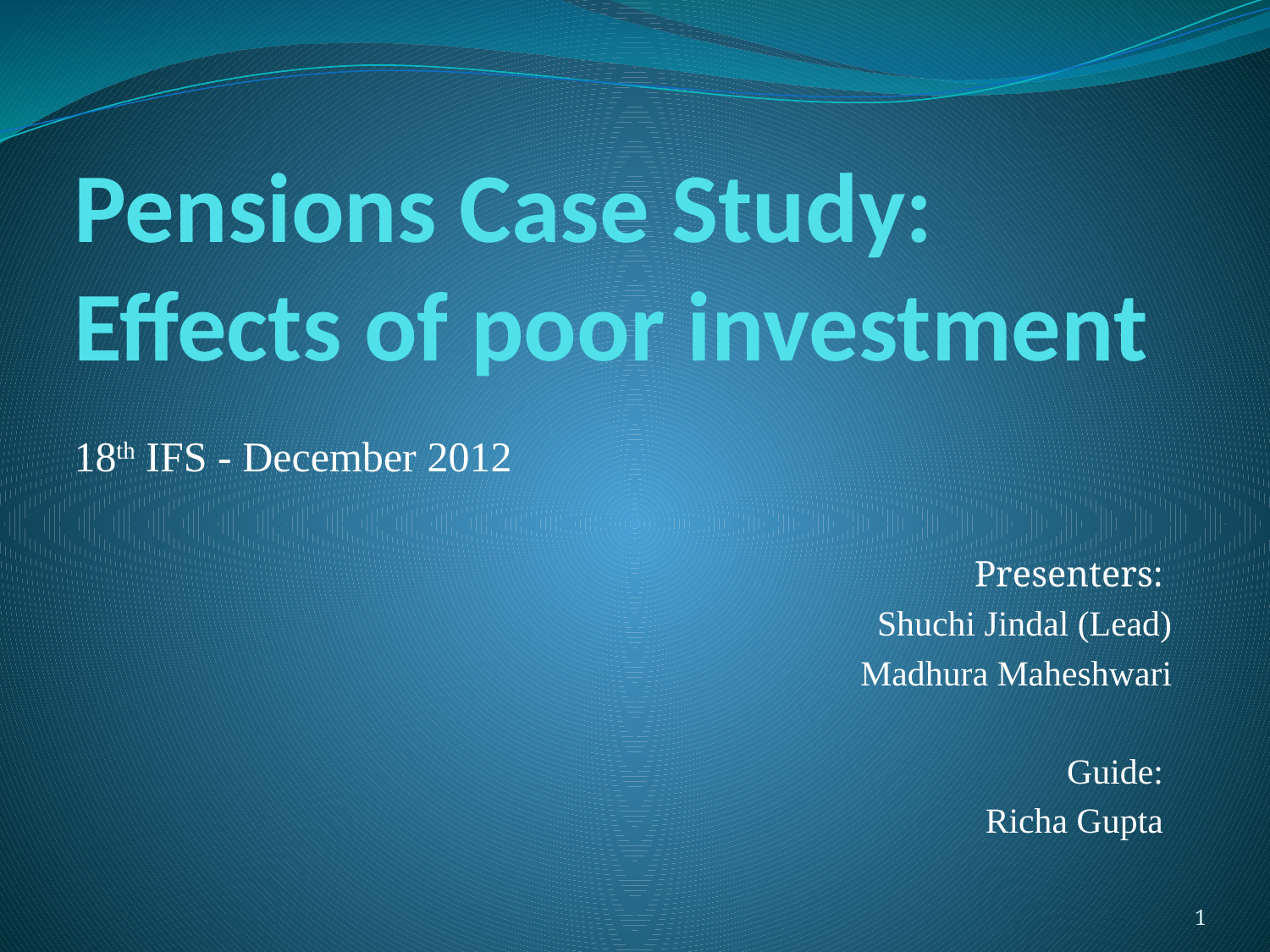

# Pensions Case Study: Effects of poor investment
18th IFS - December 2012

Presenters:
Shuchi Jindal (Lead)
Madhura Maheshwari

Guide:
Richa Gupta

1